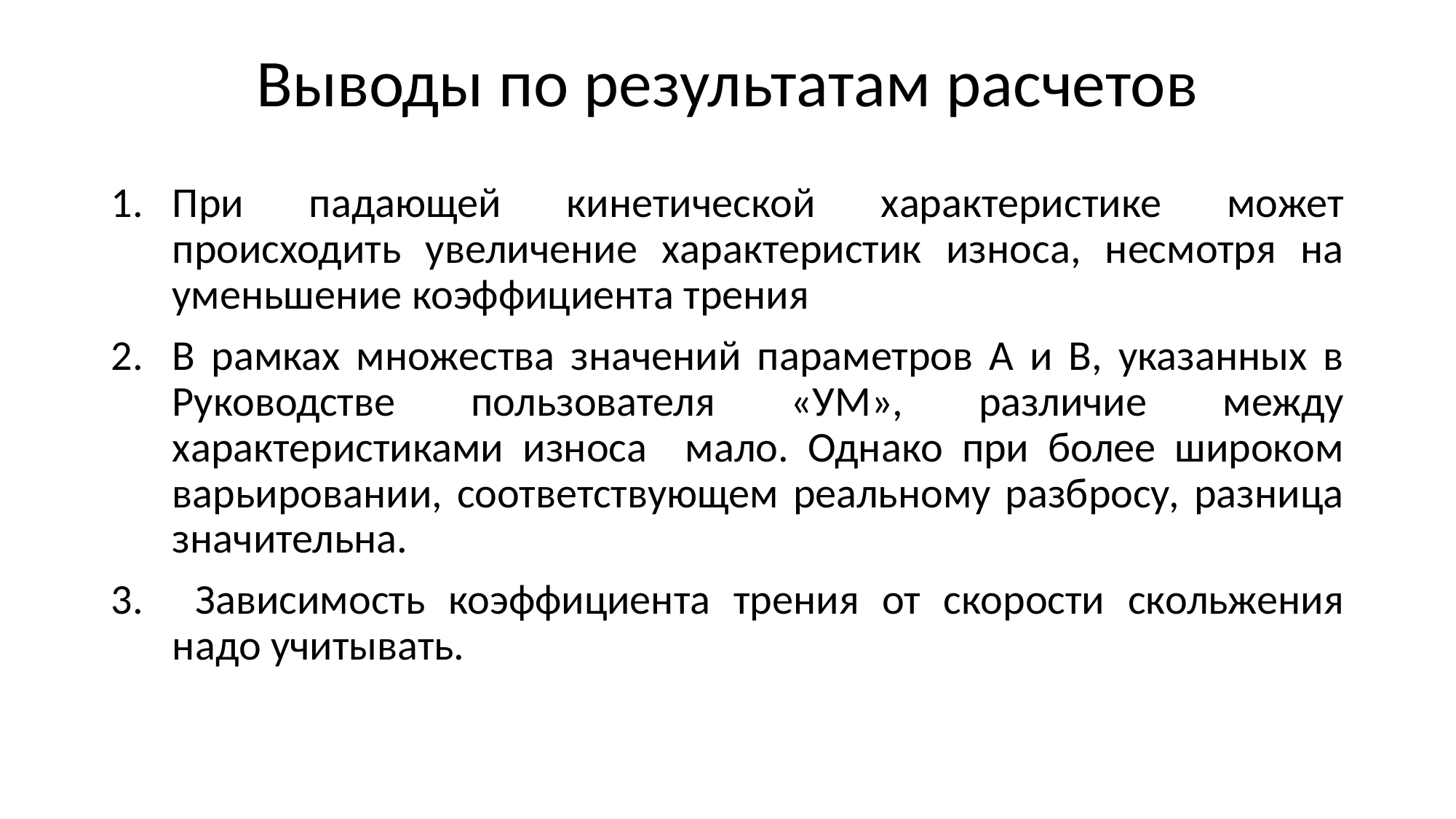

# Выводы по результатам расчетов
При падающей кинетической характеристике может происходить увеличение характеристик износа, несмотря на уменьшение коэффициента трения
В рамках множества значений параметров А и В, указанных в Руководстве пользователя «УМ», различие между характеристиками износа  мало. Однако при более широком варьировании, соответствующем реальному разбросу, разница значительна.
 Зависимость коэффициента трения от скорости скольжения надо учитывать.